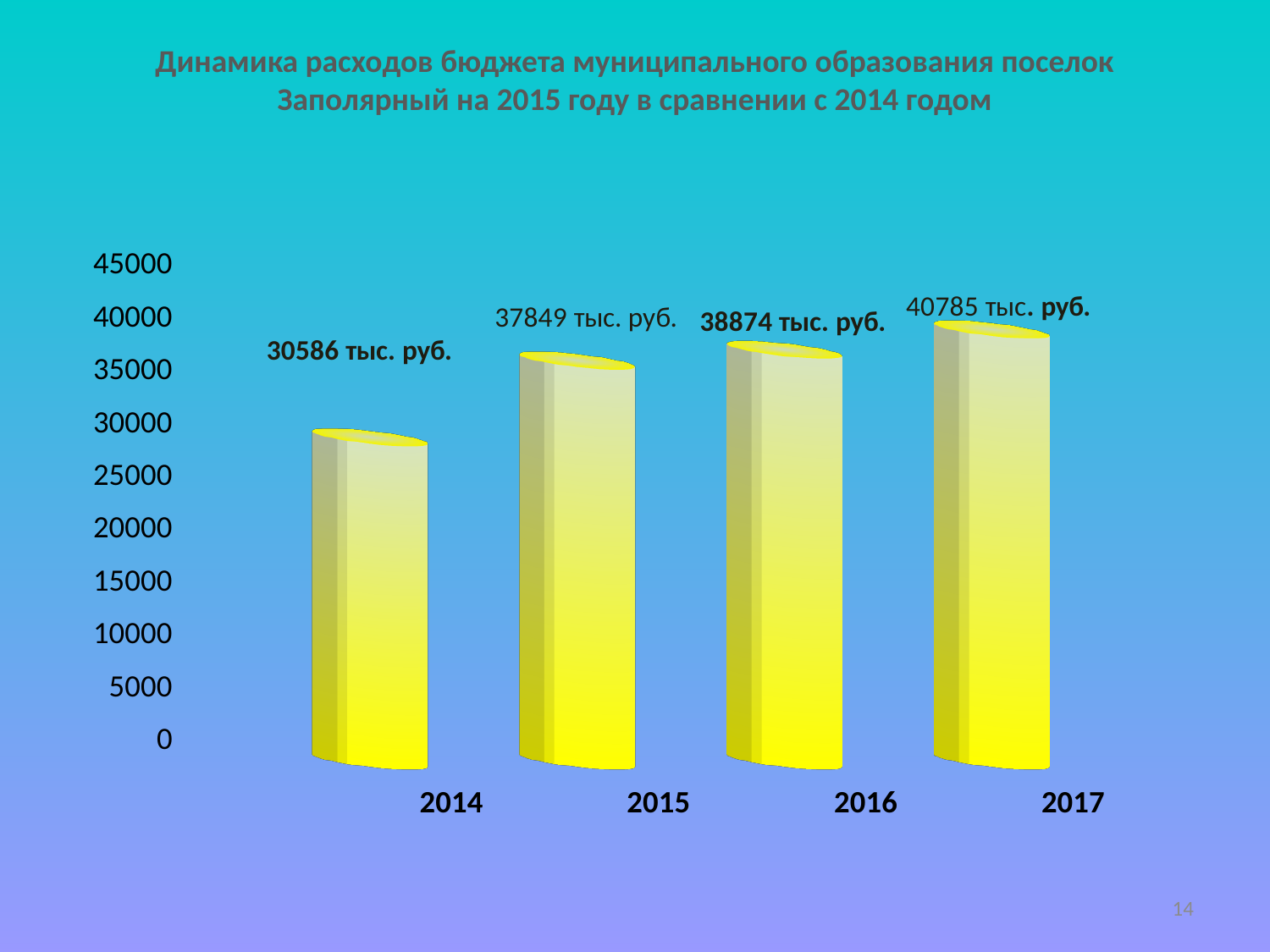

# Динамика расходов бюджета муниципального образования поселок Заполярный на 2015 году в сравнении с 2014 годом

[unsupported chart]

14